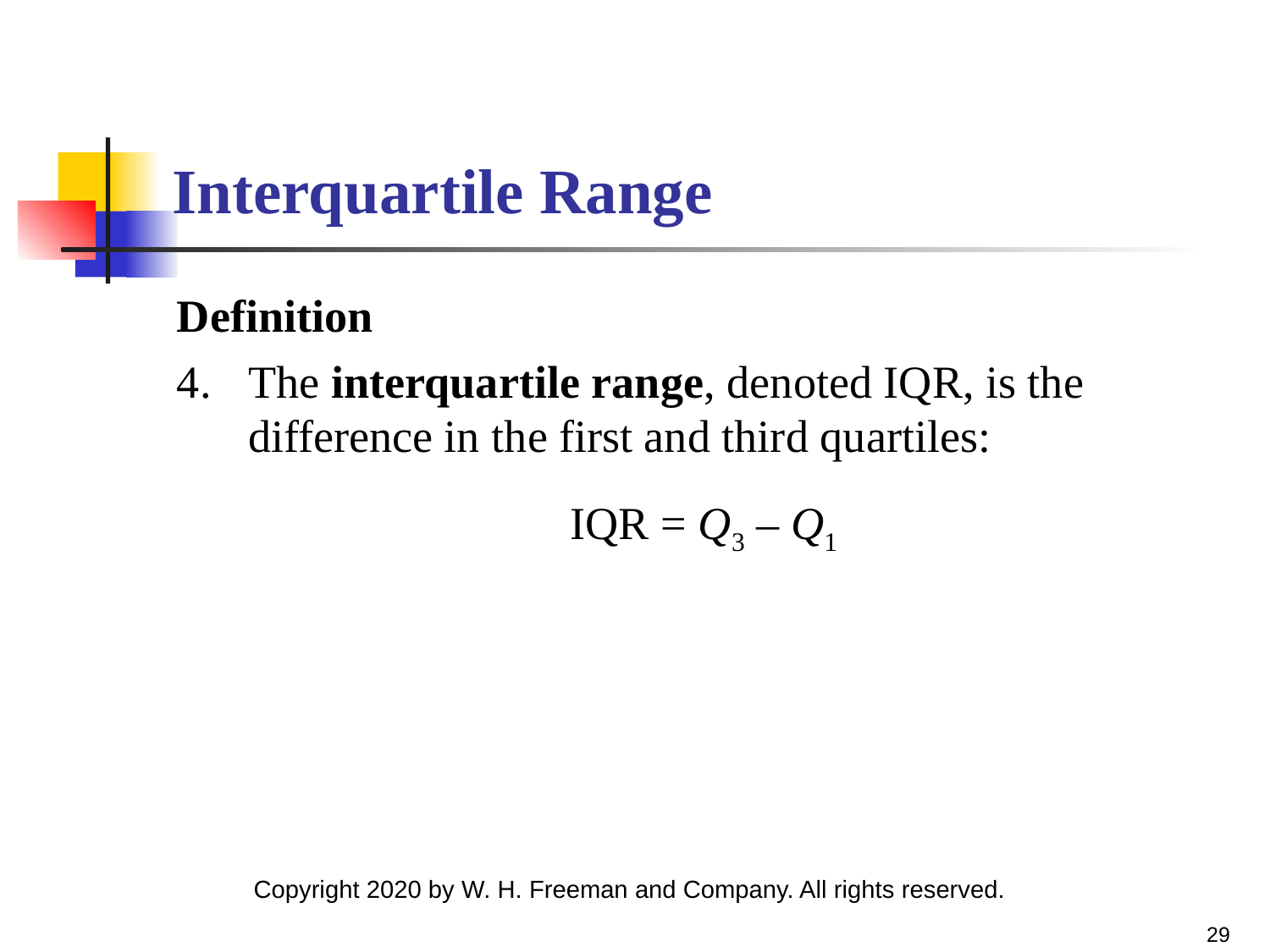

# Interquartile Range
Definition
The interquartile range, denoted IQR, is the difference in the first and third quartiles:
IQR = Q3 – Q1